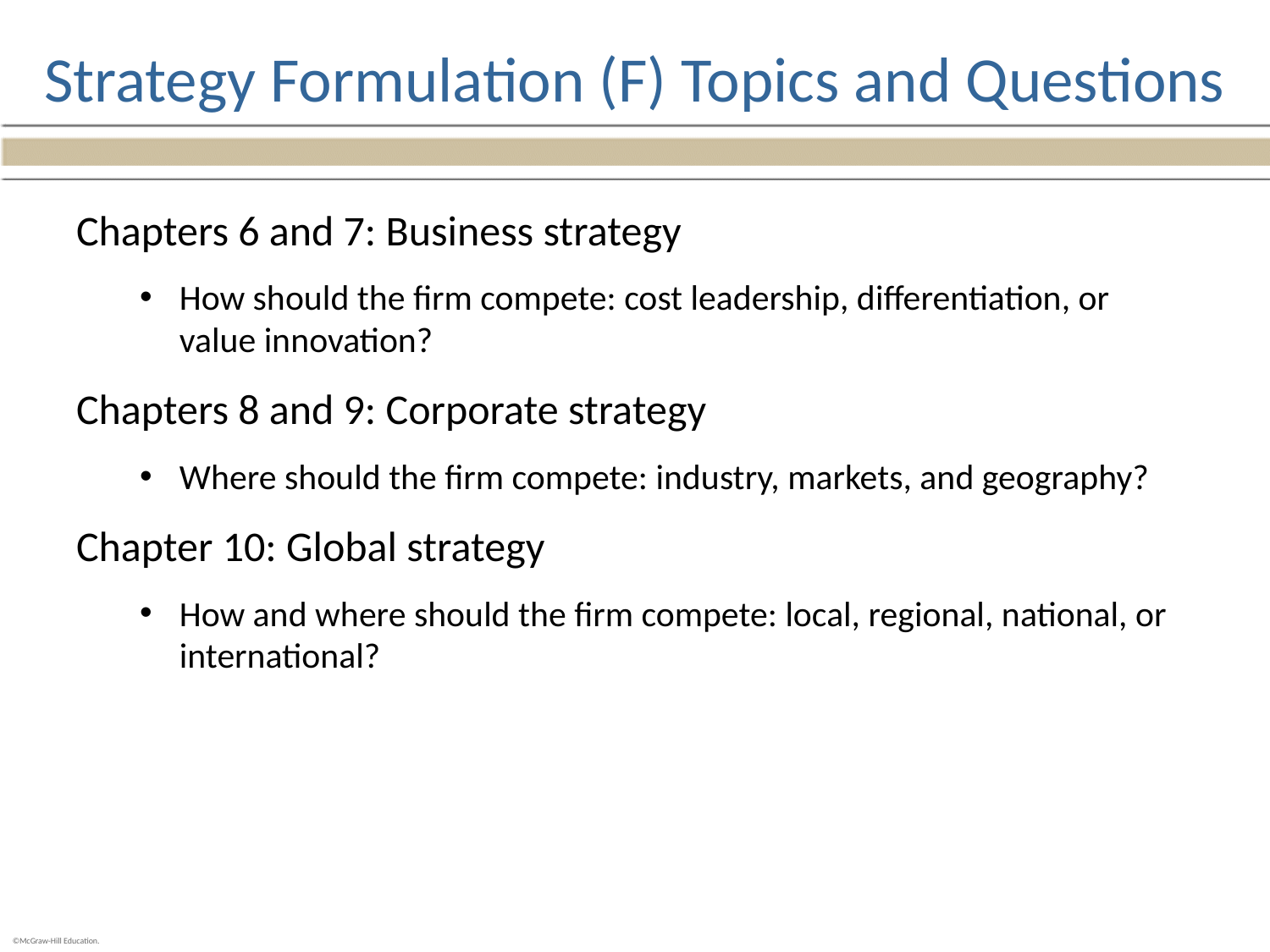

# Strategy Formulation (F) Topics and Questions
Chapters 6 and 7: Business strategy
How should the firm compete: cost leadership, differentiation, or value innovation?
Chapters 8 and 9: Corporate strategy
Where should the firm compete: industry, markets, and geography?
Chapter 10: Global strategy
How and where should the firm compete: local, regional, national, or international?